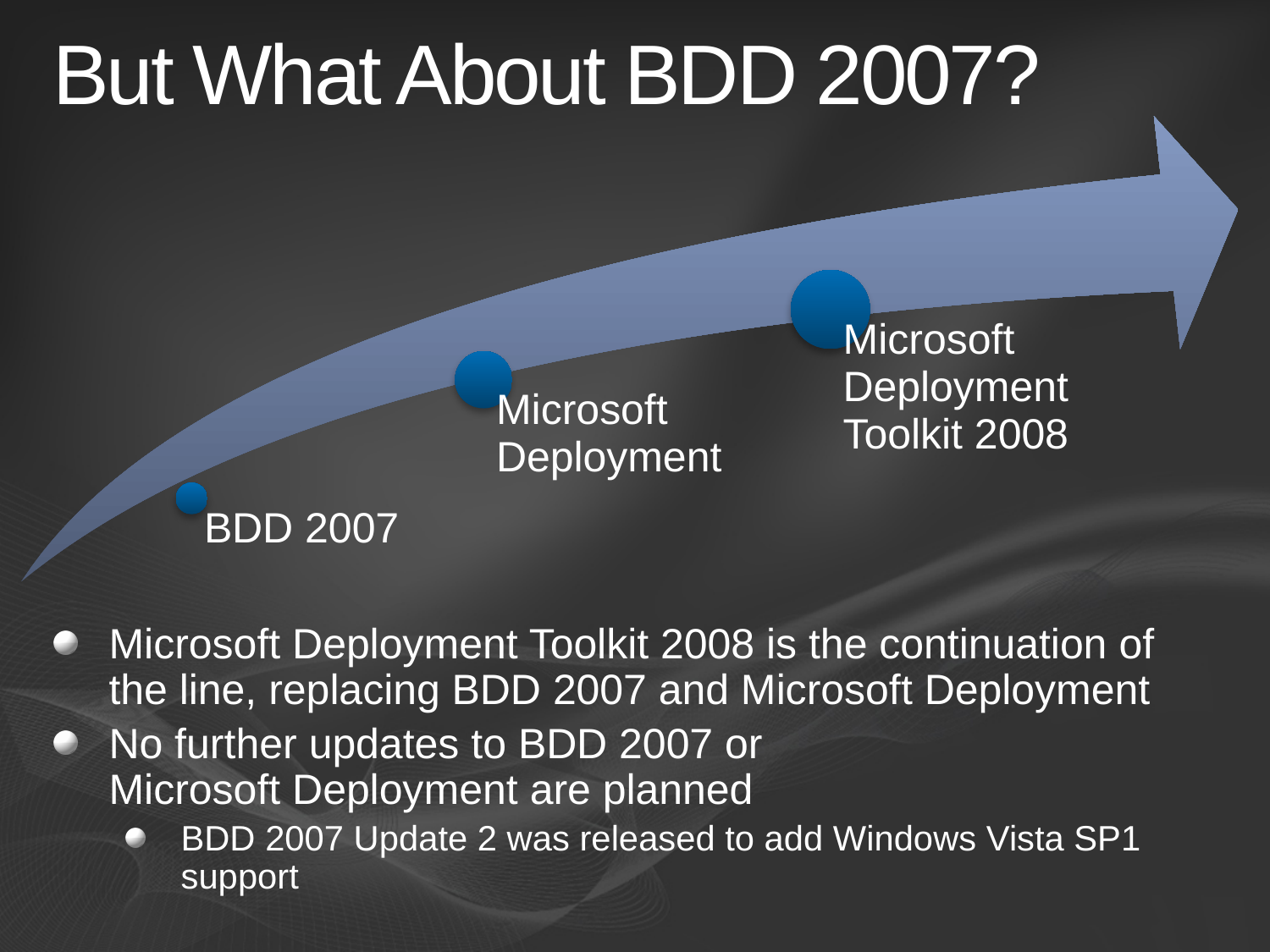

# But What About BDD 2007?
BDD 2007
Microsoft Deployment
Microsoft Deployment Toolkit 2008
Microsoft Deployment Toolkit 2008 is the continuation of the line, replacing BDD 2007 and Microsoft Deployment
No further updates to BDD 2007 or
Microsoft Deployment are planned
BDD 2007 Update 2 was released to add Windows Vista SP1 support